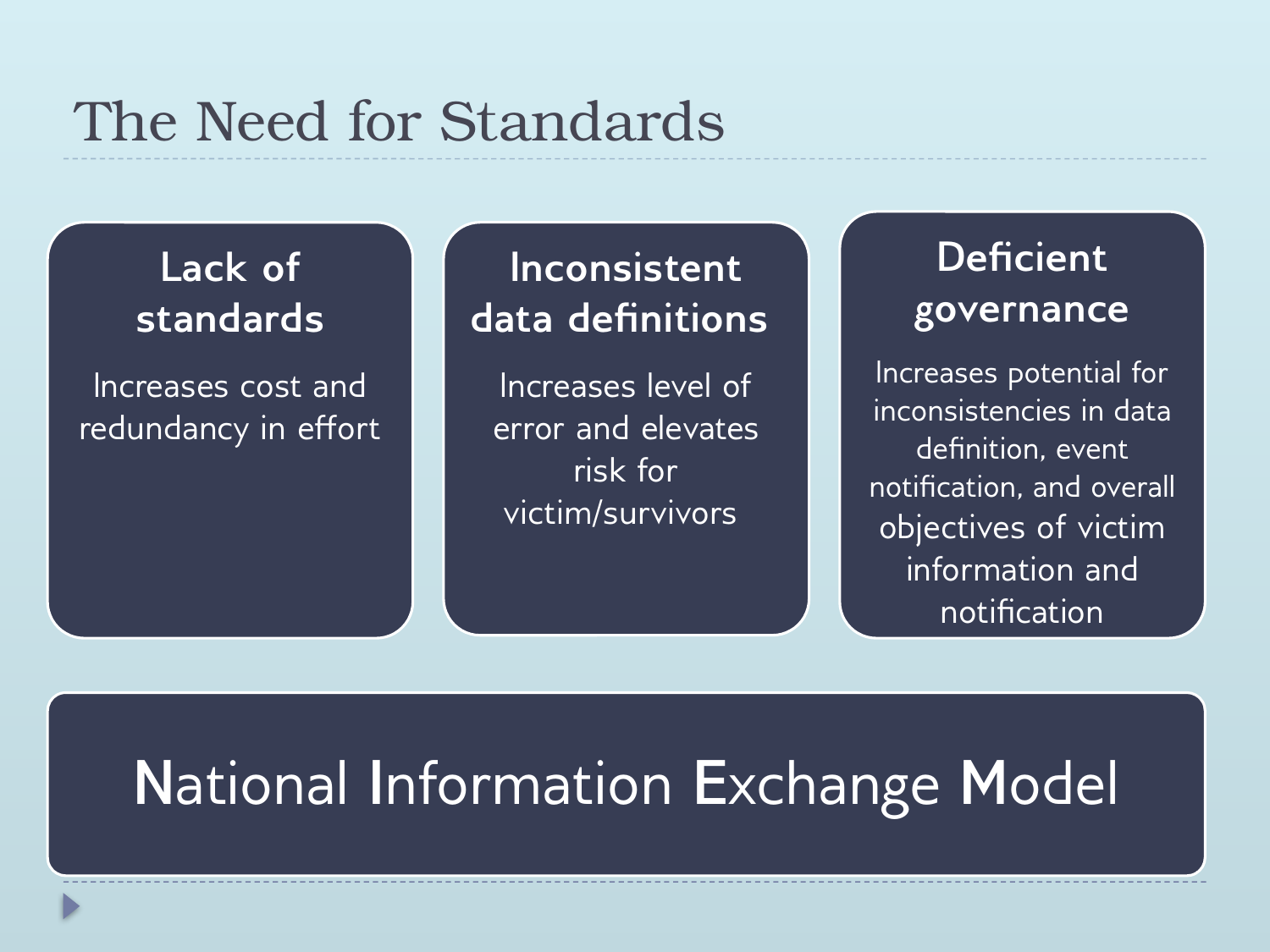

# The Need for Standards
Deficient governance
Increases potential for inconsistencies in data definition, event notification, and overall objectives of victim information and notification

Lack of standards
Increases cost and redundancy in effort

Inconsistent data definitions
Increases level of error and elevates risk for victim/survivors

National Information Exchange Model